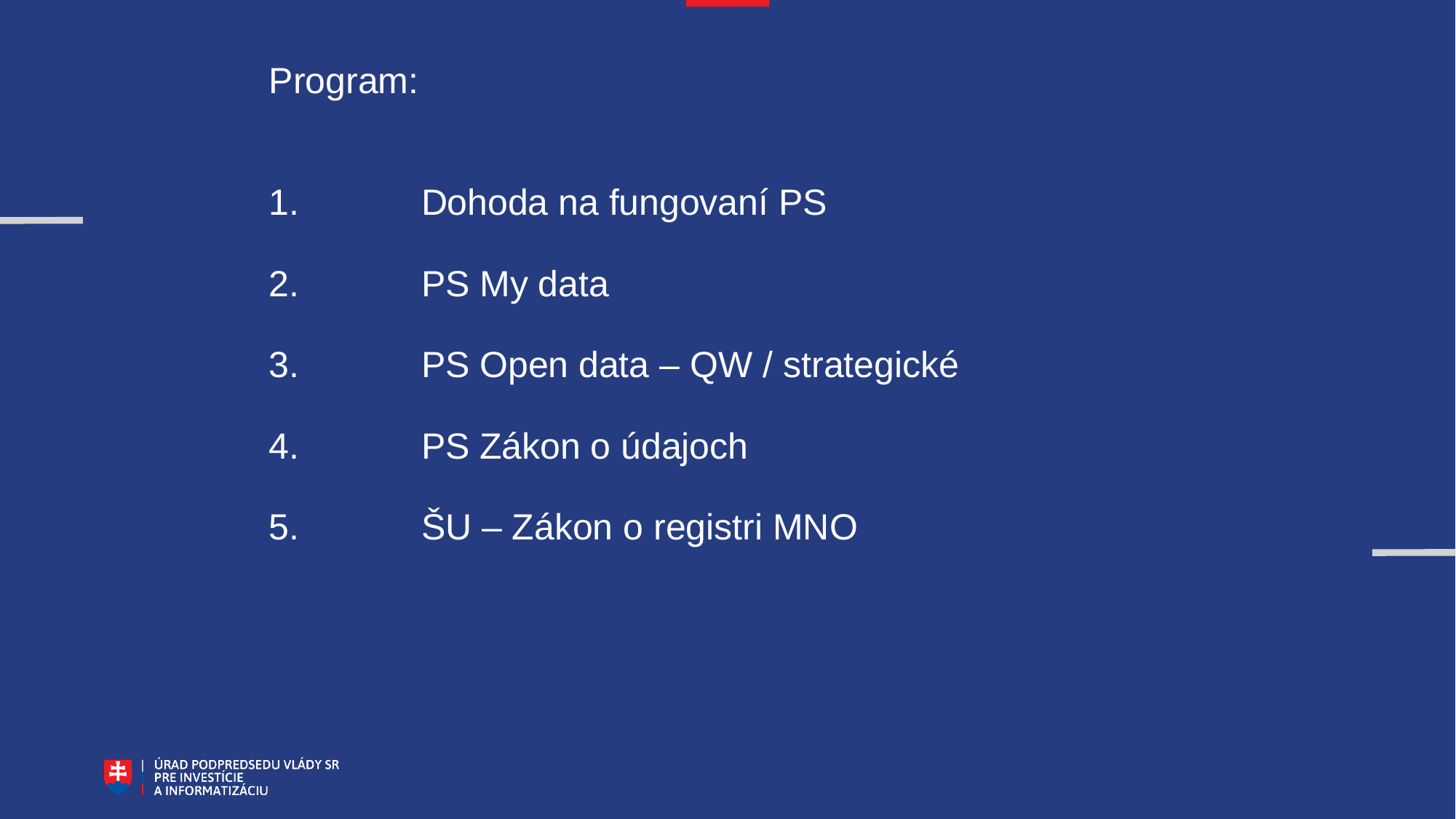

Program:

1.            Dohoda na fungovaní PS

2.            PS My data

3.            PS Open data – QW / strategické

4.            PS Zákon o údajoch

5.            ŠU – Zákon o registri MNO
Oblasť s najväčšou pridanou hodnotou:
DÁTA
Len krajina, ktorá dokonale pozná a efektívne riadi svoje dáta,
vie zjednodušiť život svojich občanov